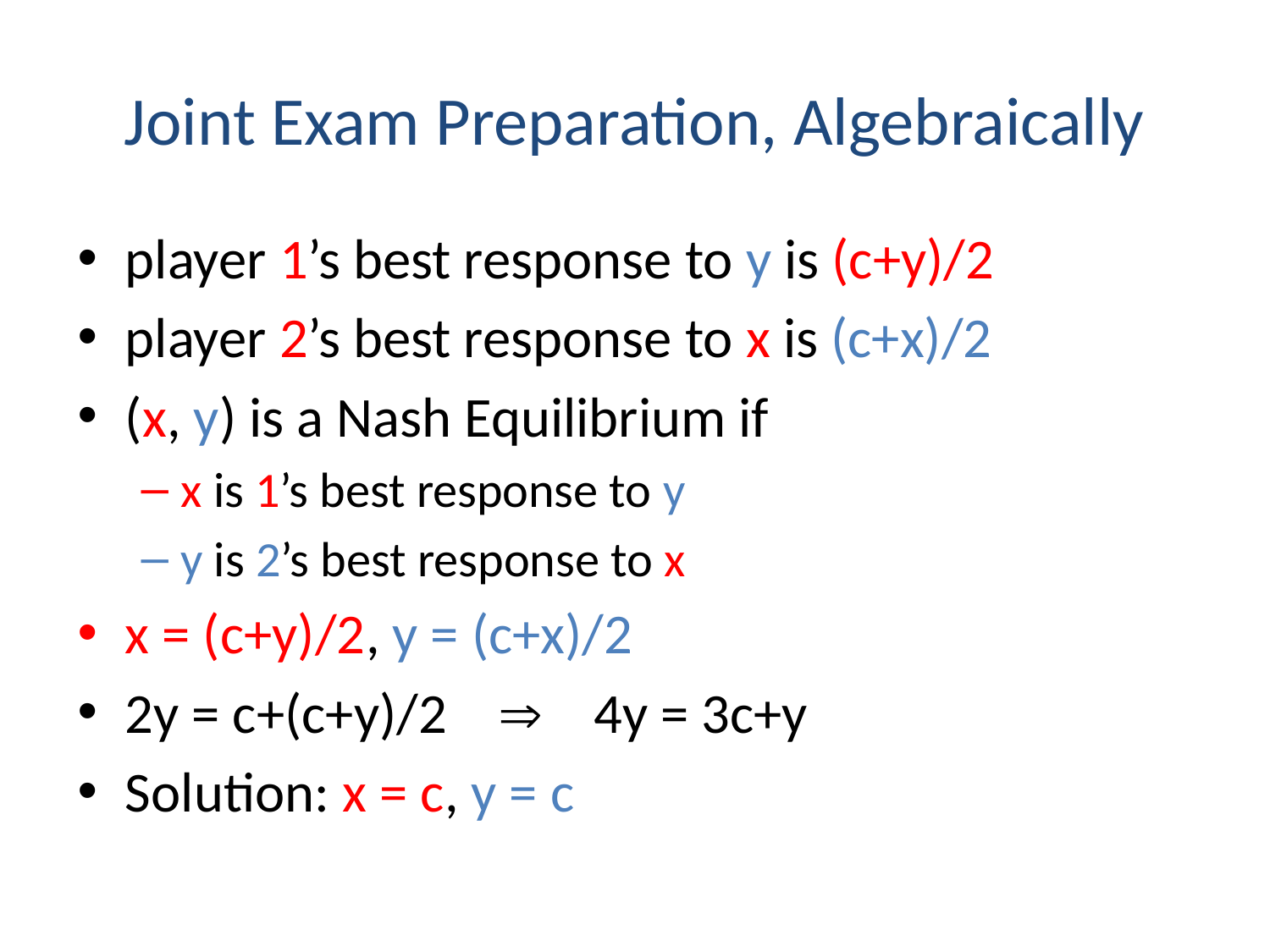

# Joint Exam Preparation, Algebraically
player 1’s best response to y is (c+y)/2
player 2’s best response to x is (c+x)/2
(x, y) is a Nash Equilibrium if
x is 1’s best response to y
y is 2’s best response to x
x = (c+y)/2, y = (c+x)/2
2y = c+(c+y)/2    ⇒    4y = 3c+y
Solution: x = c, y = c